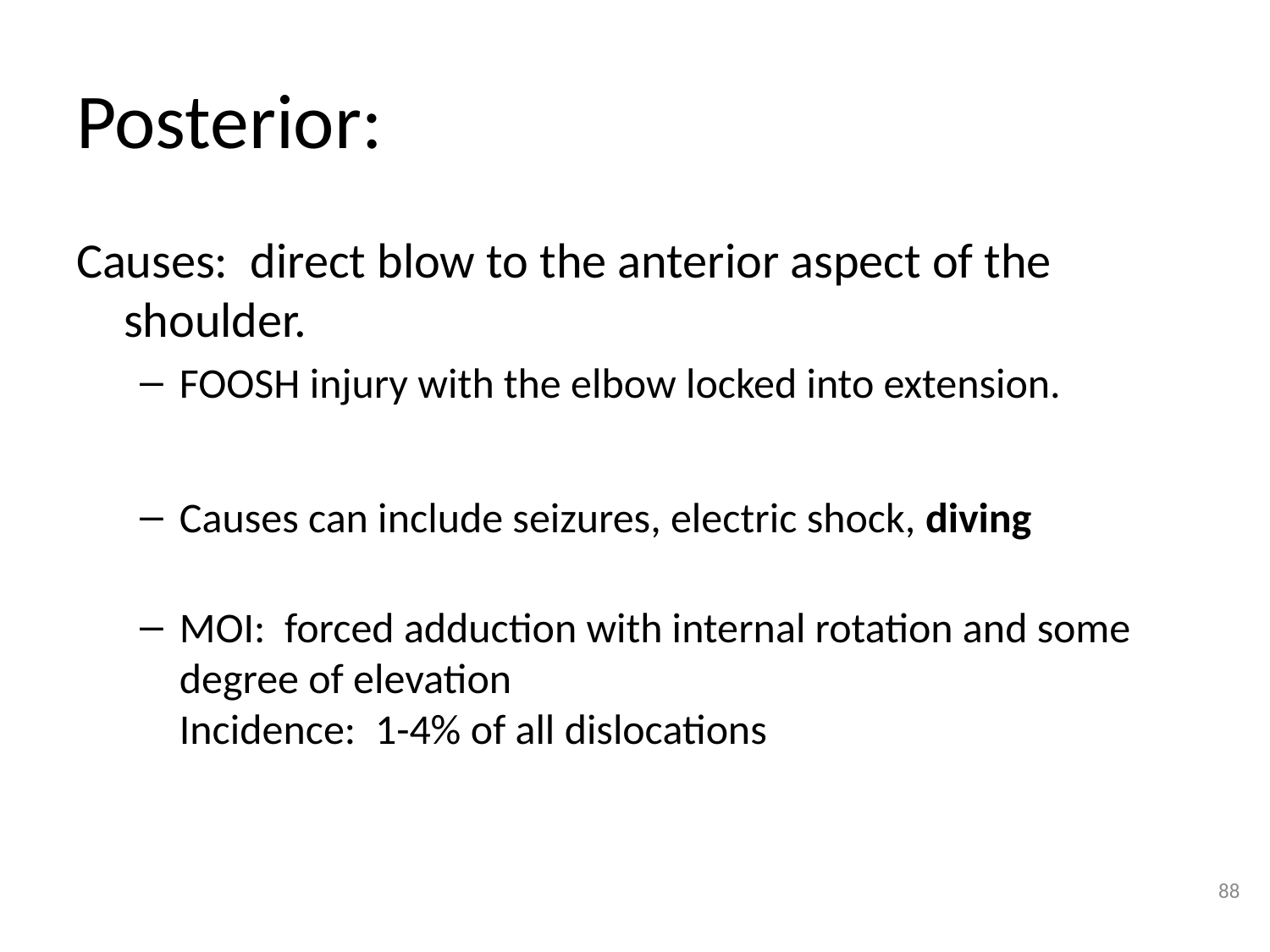

# Posterior:
Causes:  direct blow to the anterior aspect of the shoulder.
FOOSH injury with the elbow locked into extension.

Causes can include seizures, electric shock, diving
MOI:  forced adduction with internal rotation and some degree of elevation
Incidence:  1-4% of all dislocations
88